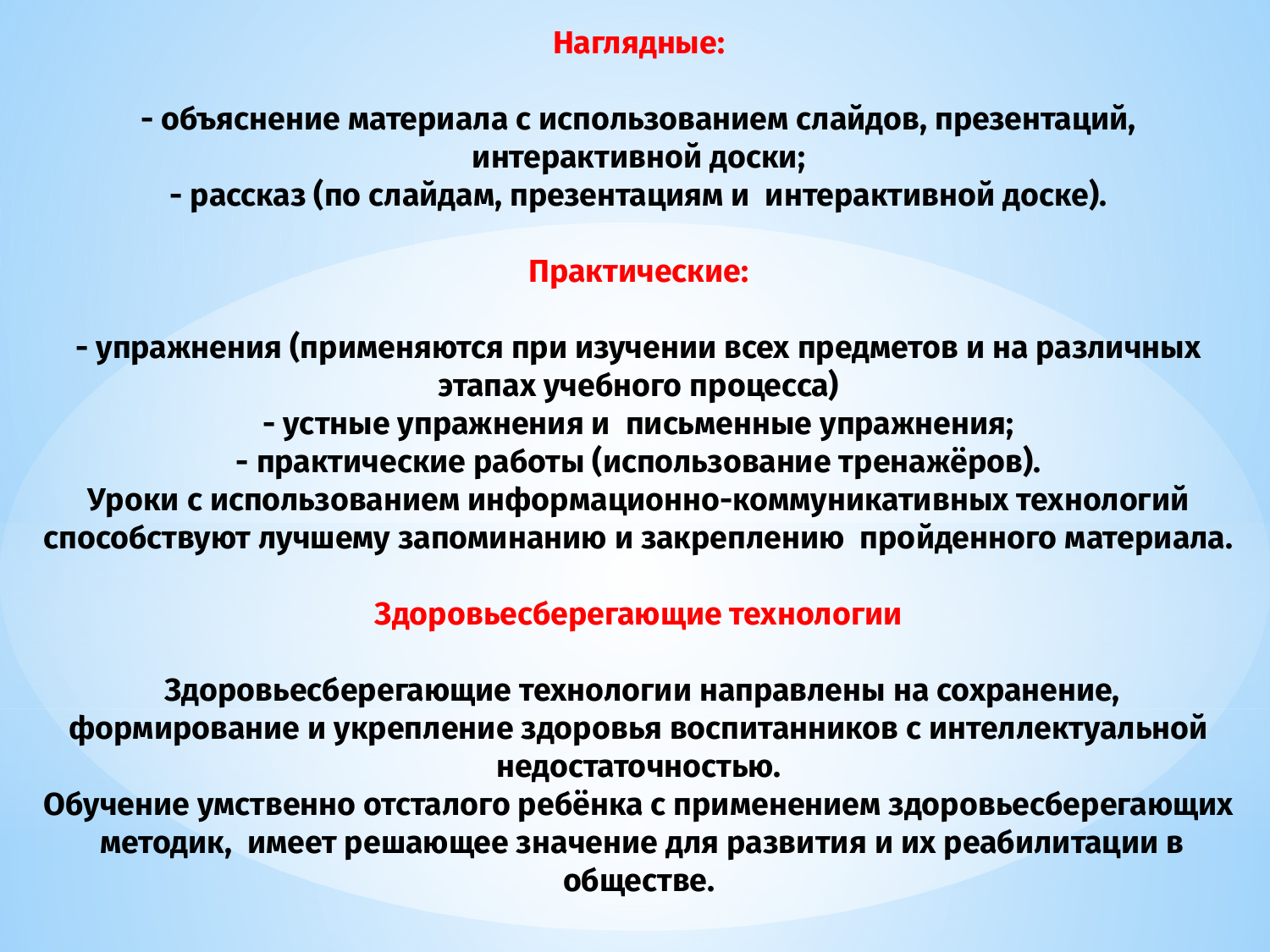

Наглядные:

- объяснение материала с использованием слайдов, презентаций, интерактивной доски;
- рассказ (по слайдам, презентациям и  интерактивной доске).

Практические:

- упражнения (применяются при изучении всех предметов и на различных этапах учебного процесса)
- устные упражнения и  письменные упражнения;
- практические работы (использование тренажёров).
Уроки с использованием информационно-коммуникативных технологий способствуют лучшему запоминанию и закреплению  пройденного материала.

Здоровьесберегающие технологии

 Здоровьесберегающие технологии направлены на сохранение, формирование и укрепление здоровья воспитанников с интеллектуальной недостаточностью.
Обучение умственно отсталого ребёнка с применением здоровьесберегающих  методик,  имеет решающее значение для развития и их реабилитации в обществе.